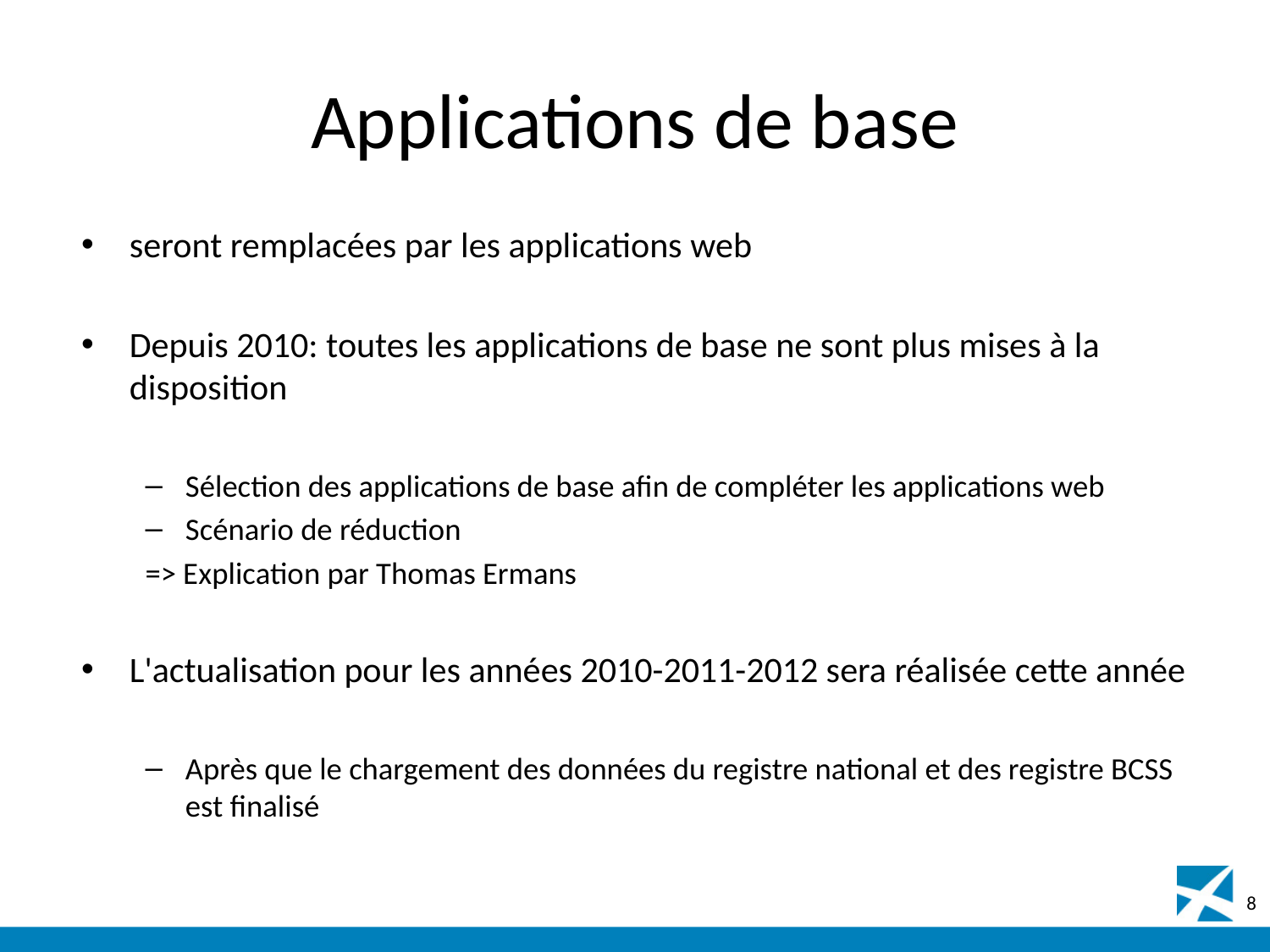

# Applications de base
seront remplacées par les applications web

Depuis 2010: toutes les applications de base ne sont plus mises à la disposition

Sélection des applications de base afin de compléter les applications web
Scénario de réduction
=> Explication par Thomas Ermans

L'actualisation pour les années 2010-2011-2012 sera réalisée cette année

Après que le chargement des données du registre national et des registre BCSS est finalisé